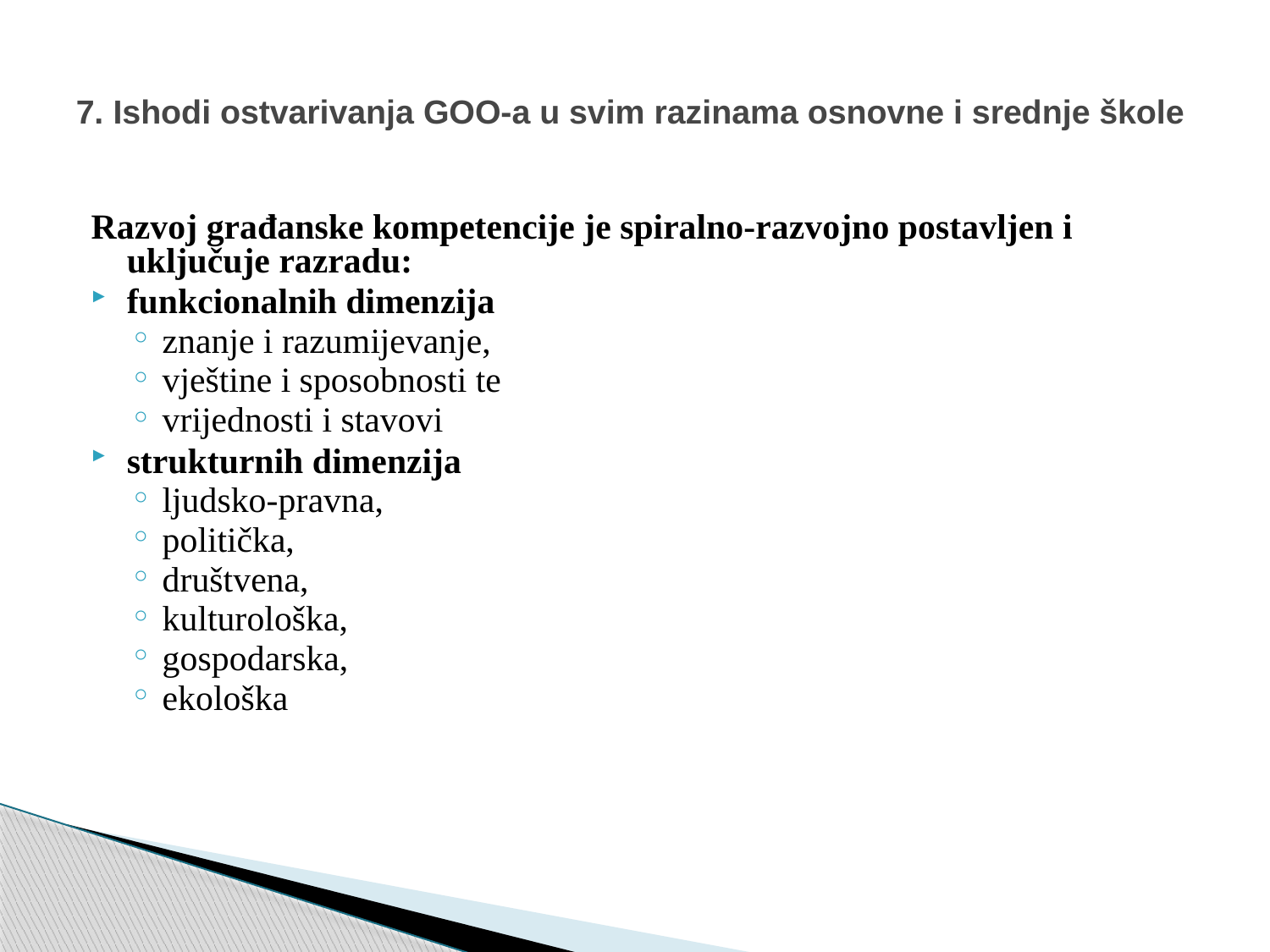

# 7. Ishodi ostvarivanja GOO-a u svim razinama osnovne i srednje škole
Razvoj građanske kompetencije je spiralno-razvojno postavljen i uključuje razradu:
funkcionalnih dimenzija
znanje i razumijevanje,
vještine i sposobnosti te
vrijednosti i stavovi
strukturnih dimenzija
ljudsko-pravna,
politička,
društvena,
kulturološka,
gospodarska,
ekološka